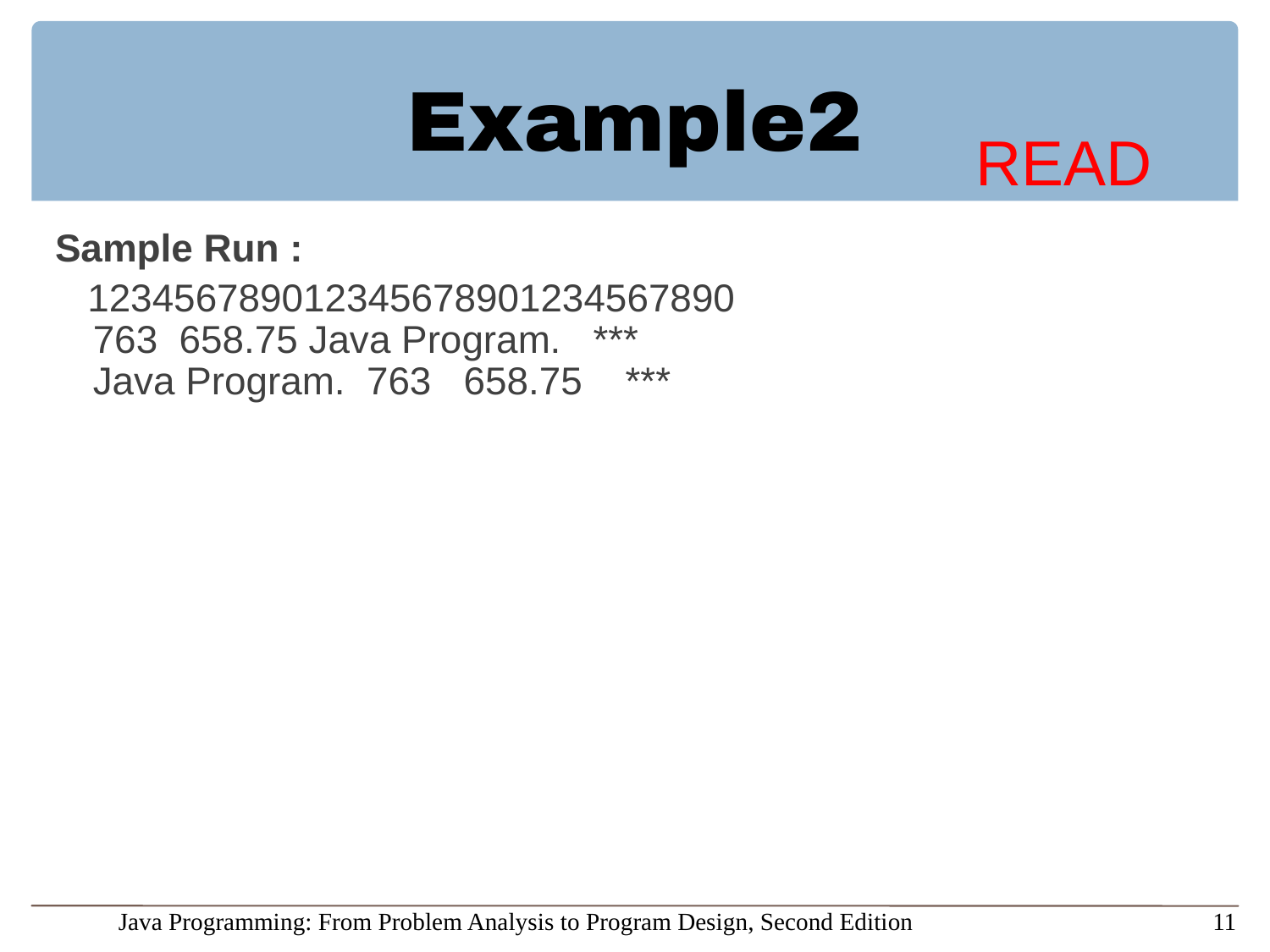

# Example2
READ
Sample Run :
   123456789012345678901234567890
763  658.75 Java Program.   ***
Java Program.  763   658.75    ***
Java Programming: From Problem Analysis to Program Design, Second Edition
11